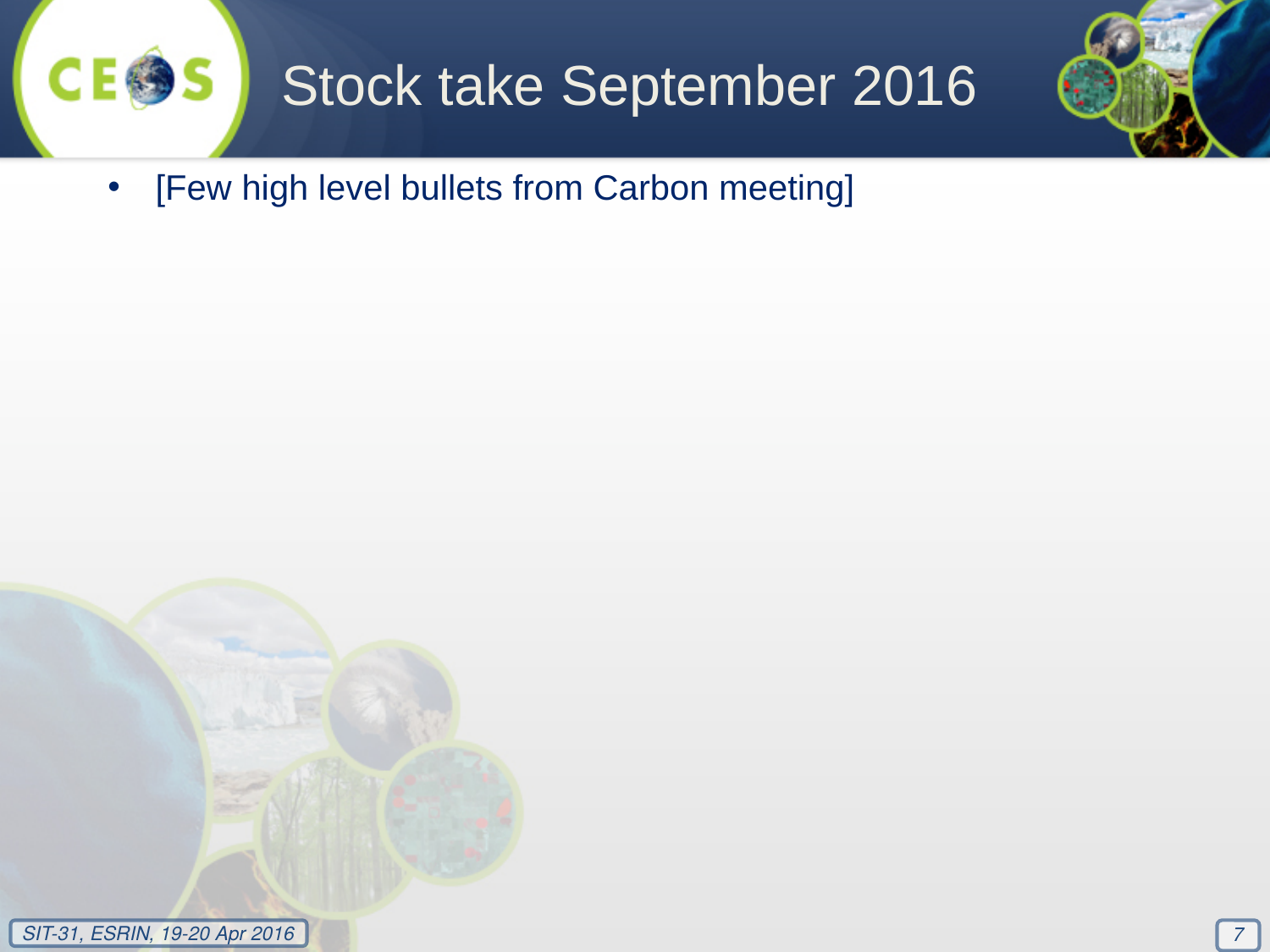

Stock take September 2016
[Few high level bullets from Carbon meeting]